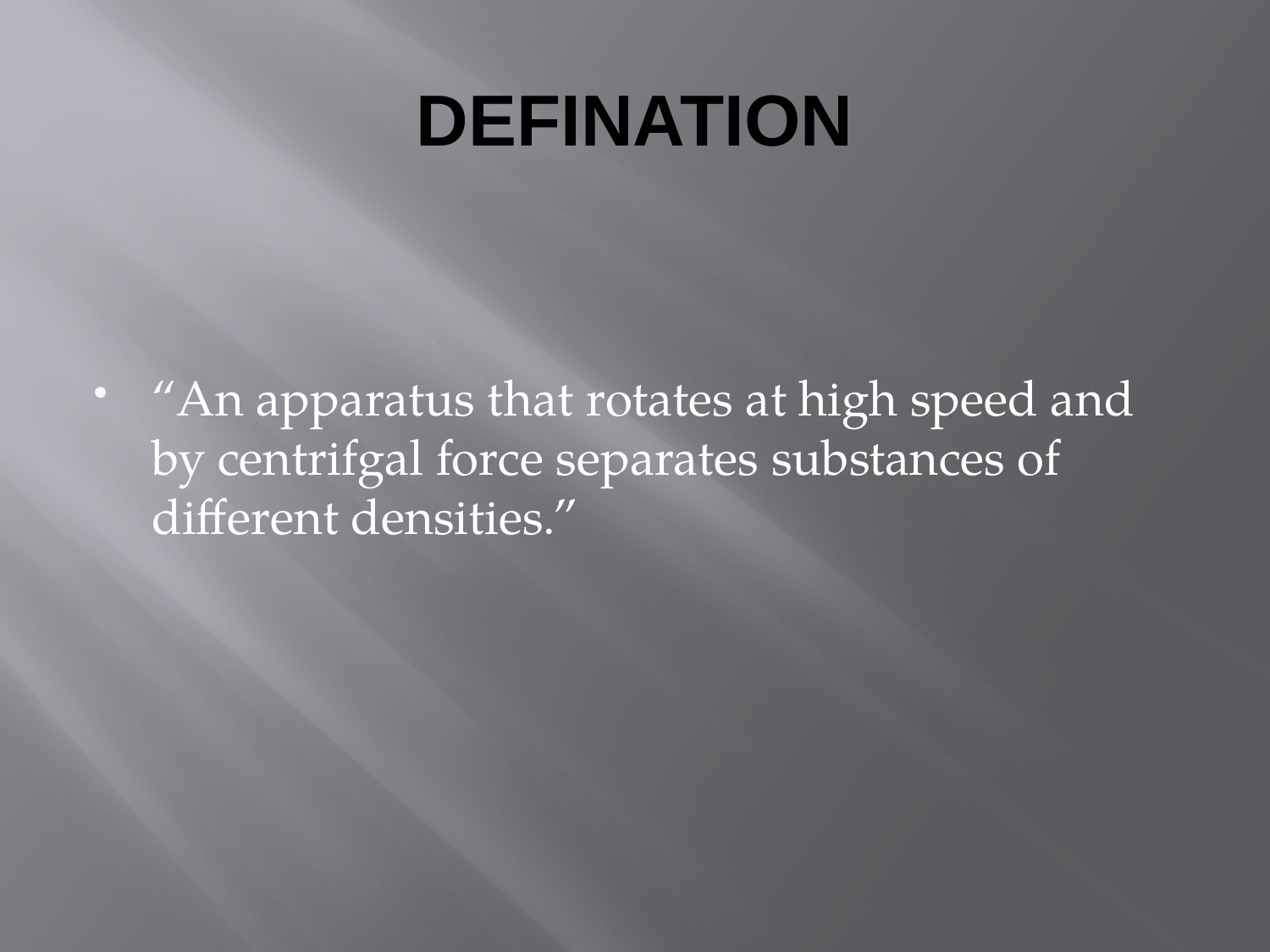

# DEFINATION

“An apparatus that rotates at high speed and by centrifgal force separates substances of different densities.”